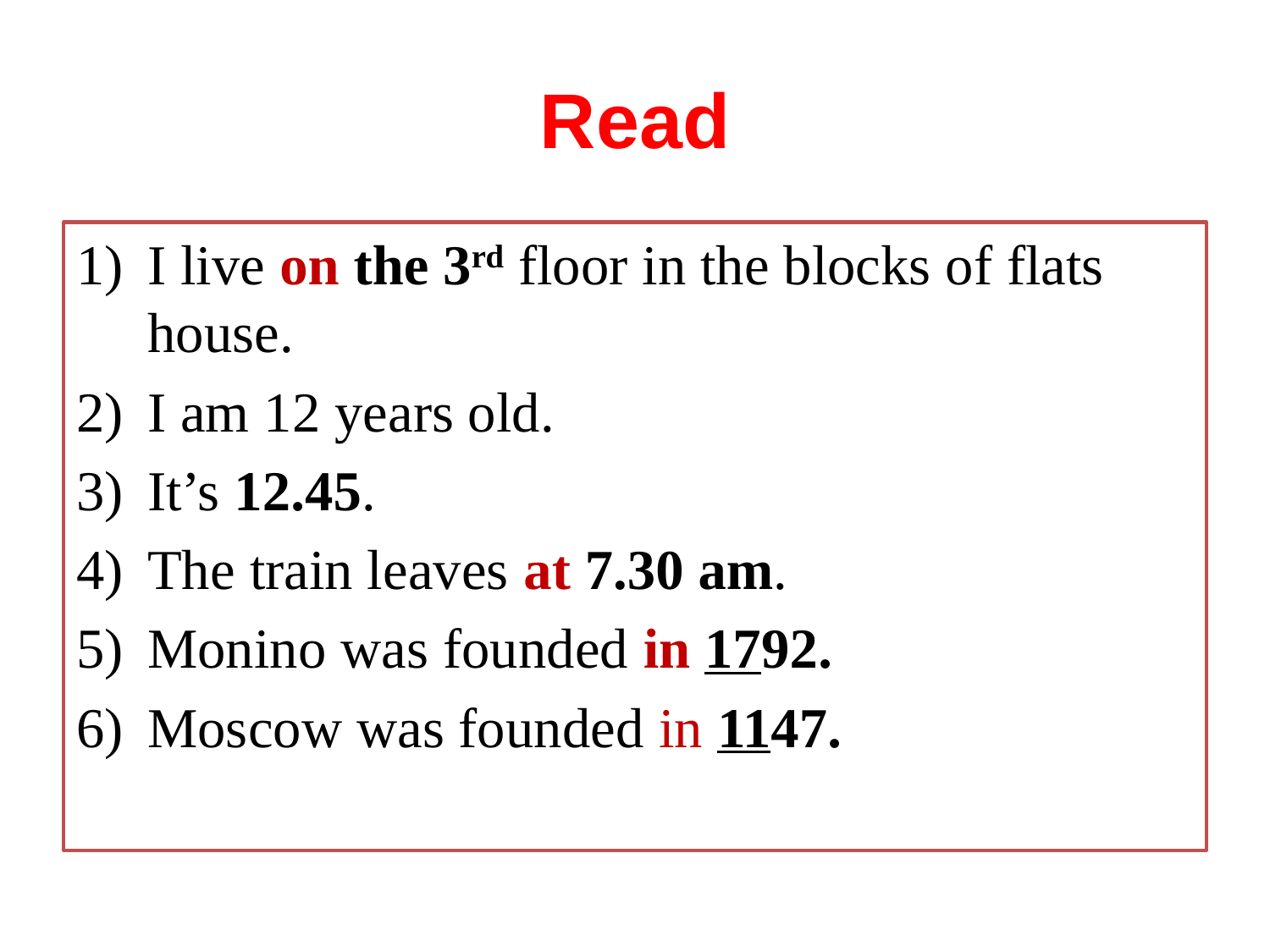

# Read
I live on the 3rd floor in the blocks of flats house.
I am 12 years old.
It’s 12.45.
The train leaves at 7.30 am.
Monino was founded in 1792.
Moscow was founded in 1147.